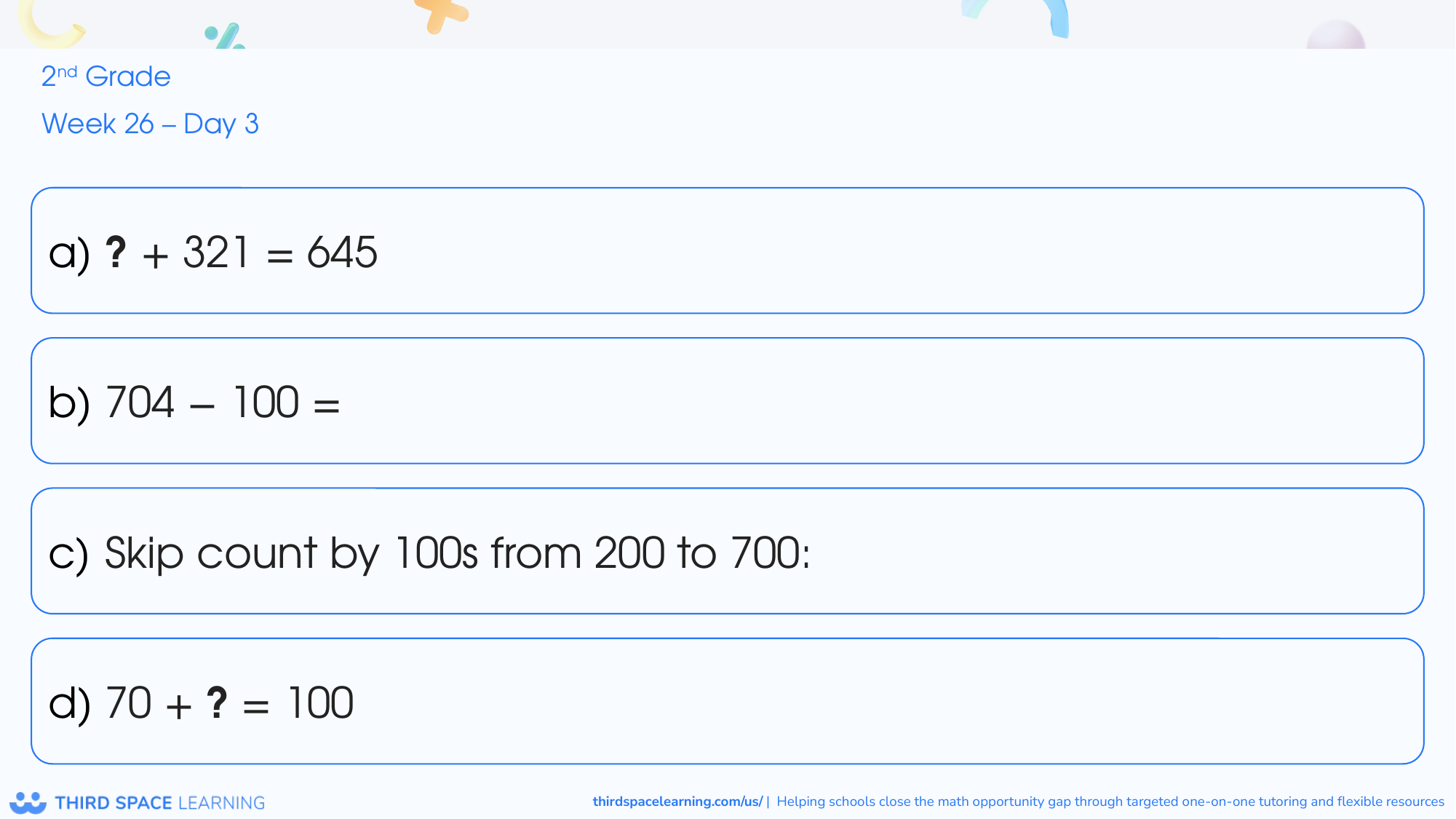

2nd Grade
Week 26 – Day 3
? + 321 = 645
704 − 100 =
Skip count by 100s from 200 to 700:
70 + ? = 100